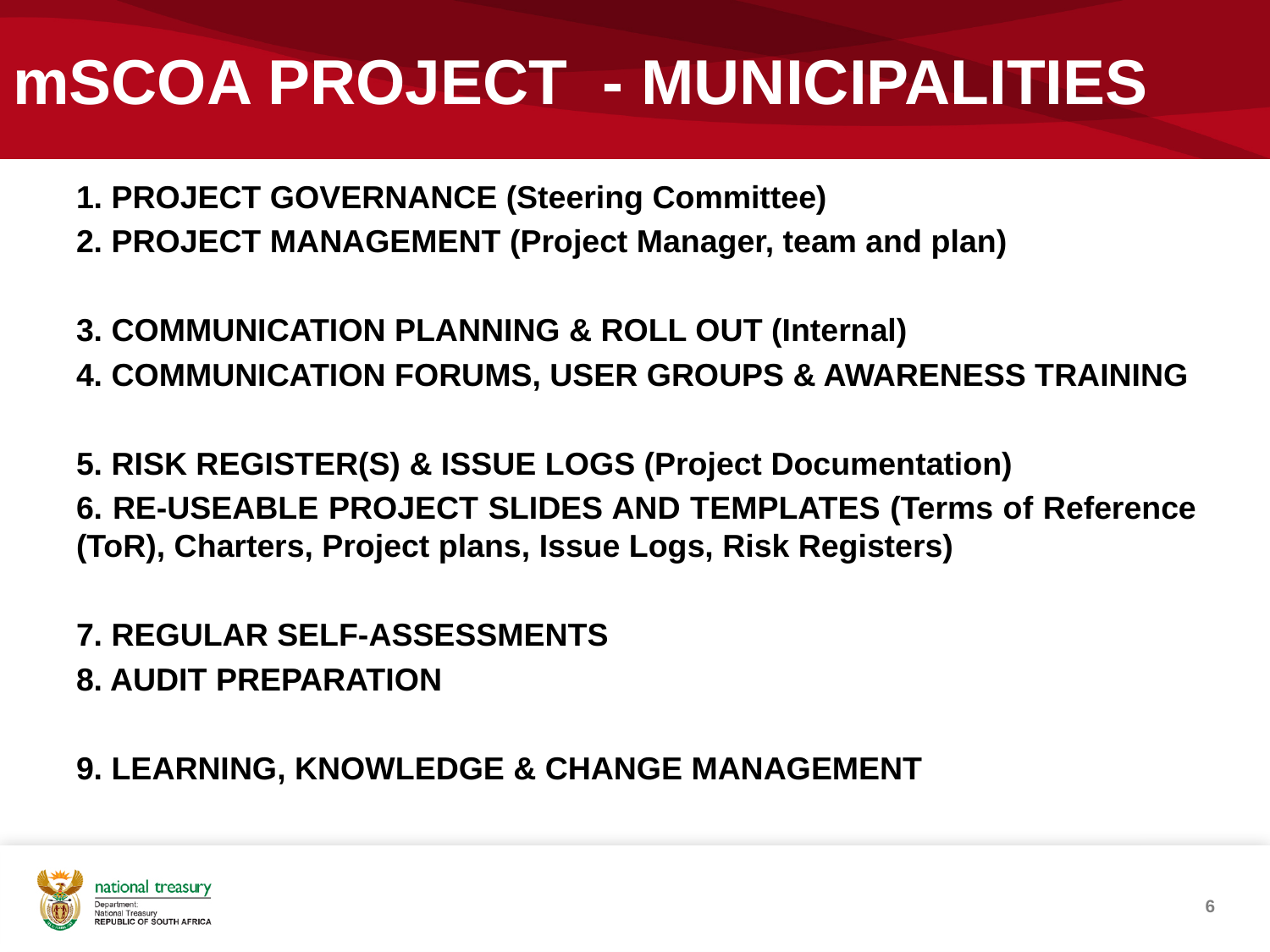

# mSCOA PROJECT  - MUNICIPALITIES

1. PROJECT GOVERNANCE (Steering Committee)
2. PROJECT MANAGEMENT (Project Manager, team and plan)

3. COMMUNICATION PLANNING & ROLL OUT (Internal)
4. COMMUNICATION FORUMS, USER GROUPS & AWARENESS TRAINING

5. RISK REGISTER(S) & ISSUE LOGS (Project Documentation)
6. RE-USEABLE PROJECT SLIDES AND TEMPLATES (Terms of Reference (ToR), Charters, Project plans, Issue Logs, Risk Registers)

7. REGULAR SELF-ASSESSMENTS
8. AUDIT PREPARATION

9. LEARNING, KNOWLEDGE & CHANGE MANAGEMENT

6